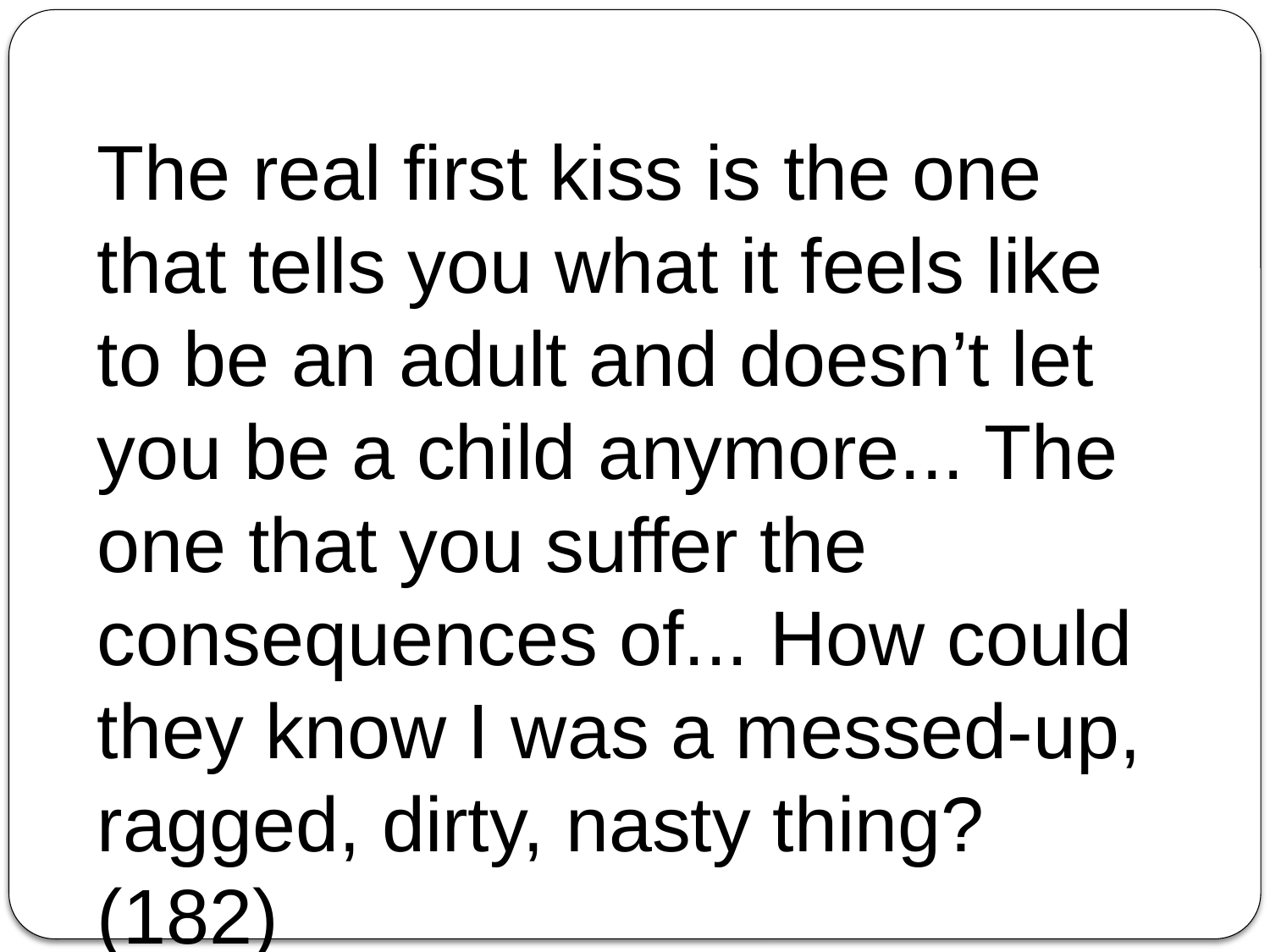

The real first kiss is the one that tells you what it feels like to be an adult and doesn’t let you be a child anymore... The one that you suffer the consequences of... How could they know I was a messed-up, ragged, dirty, nasty thing? (182)